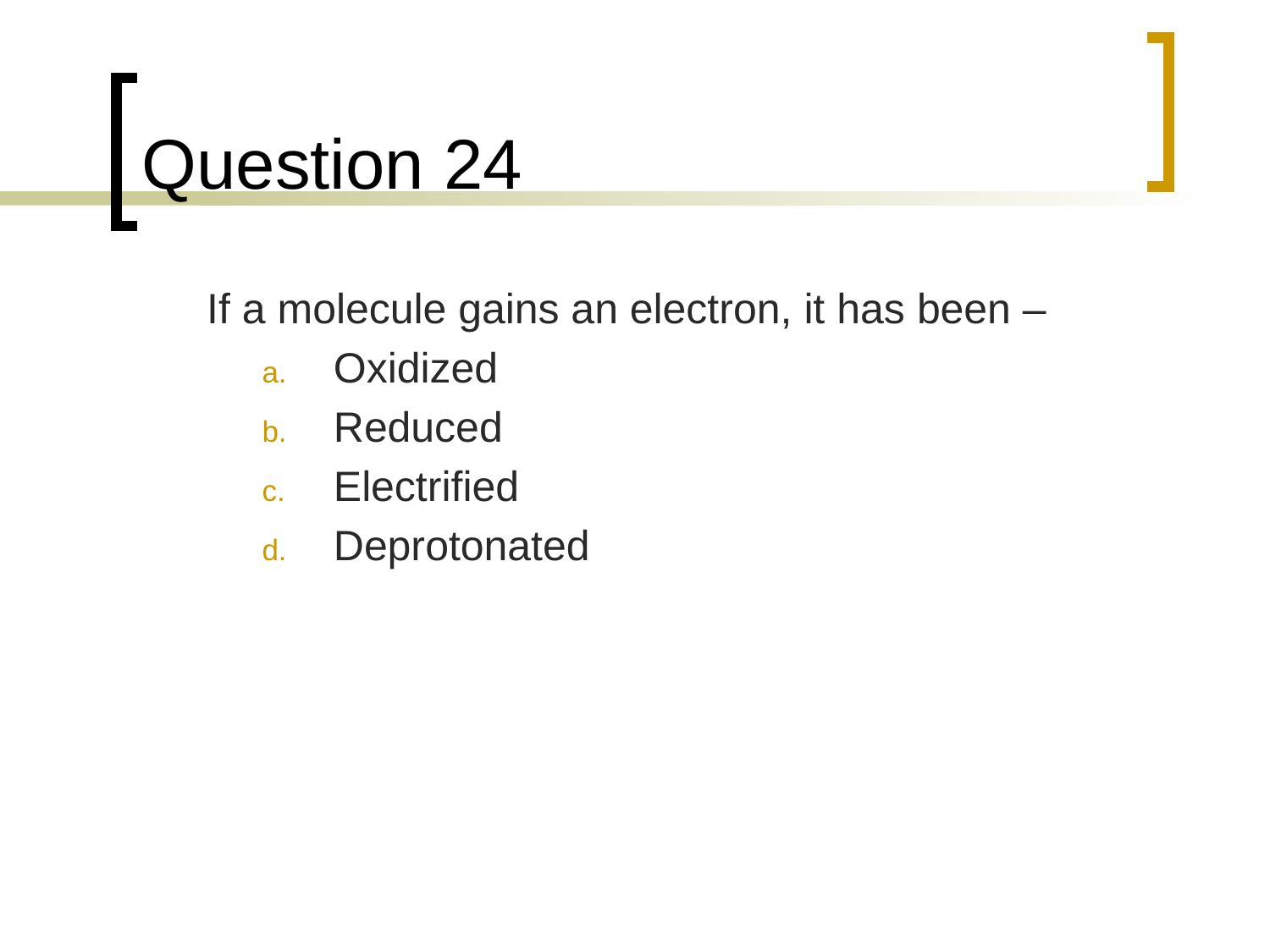

# Question 24
	If a molecule gains an electron, it has been –
Oxidized
Reduced
Electrified
Deprotonated